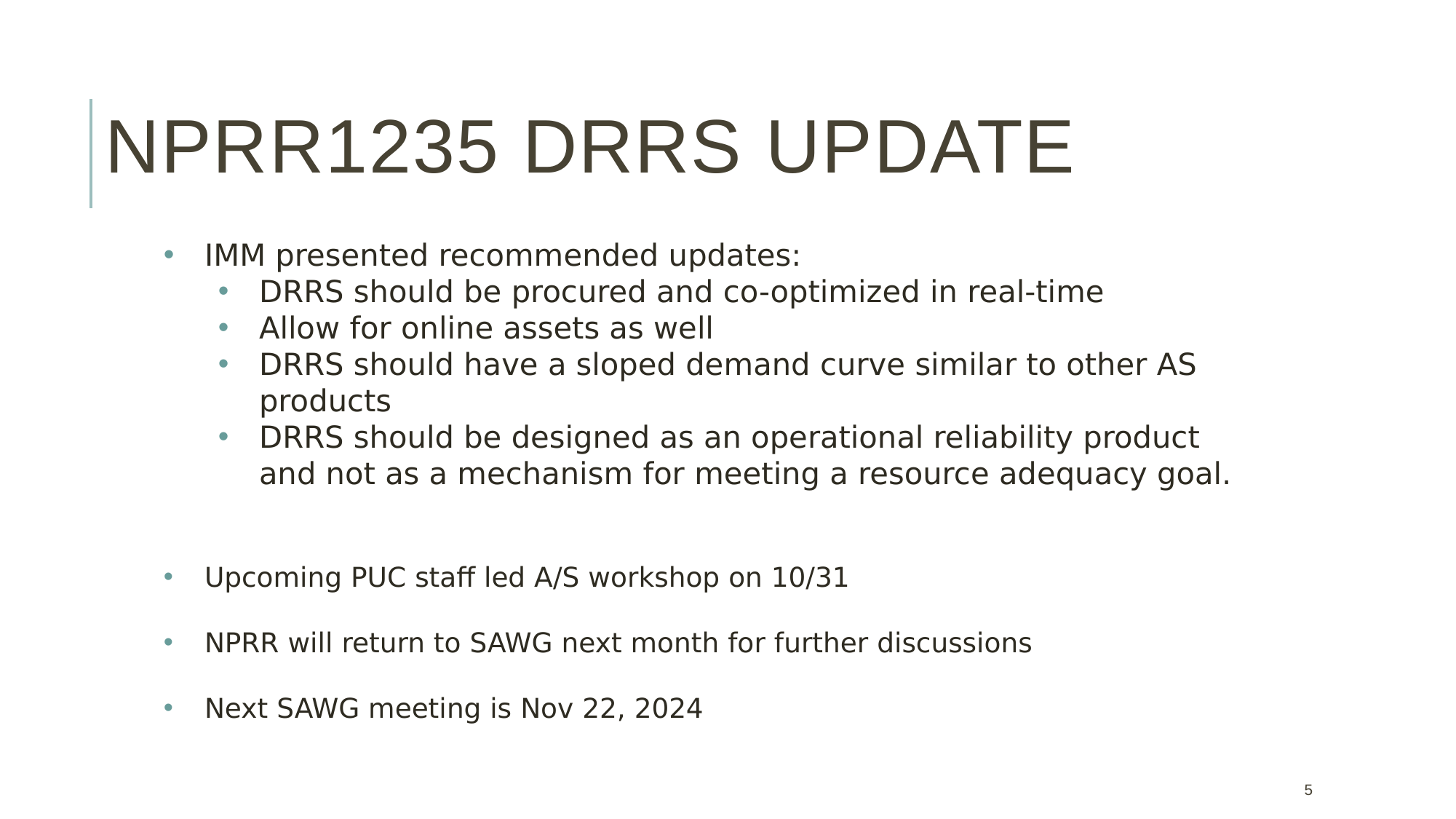

# NPRR1235 DRRS Update

IMM presented recommended updates:
DRRS should be procured and co-optimized in real-time
Allow for online assets as well
DRRS should have a sloped demand curve similar to other AS products
DRRS should be designed as an operational reliability product and not as a mechanism for meeting a resource adequacy goal.

Upcoming PUC staff led A/S workshop on 10/31

NPRR will return to SAWG next month for further discussions

Next SAWG meeting is Nov 22, 2024
5